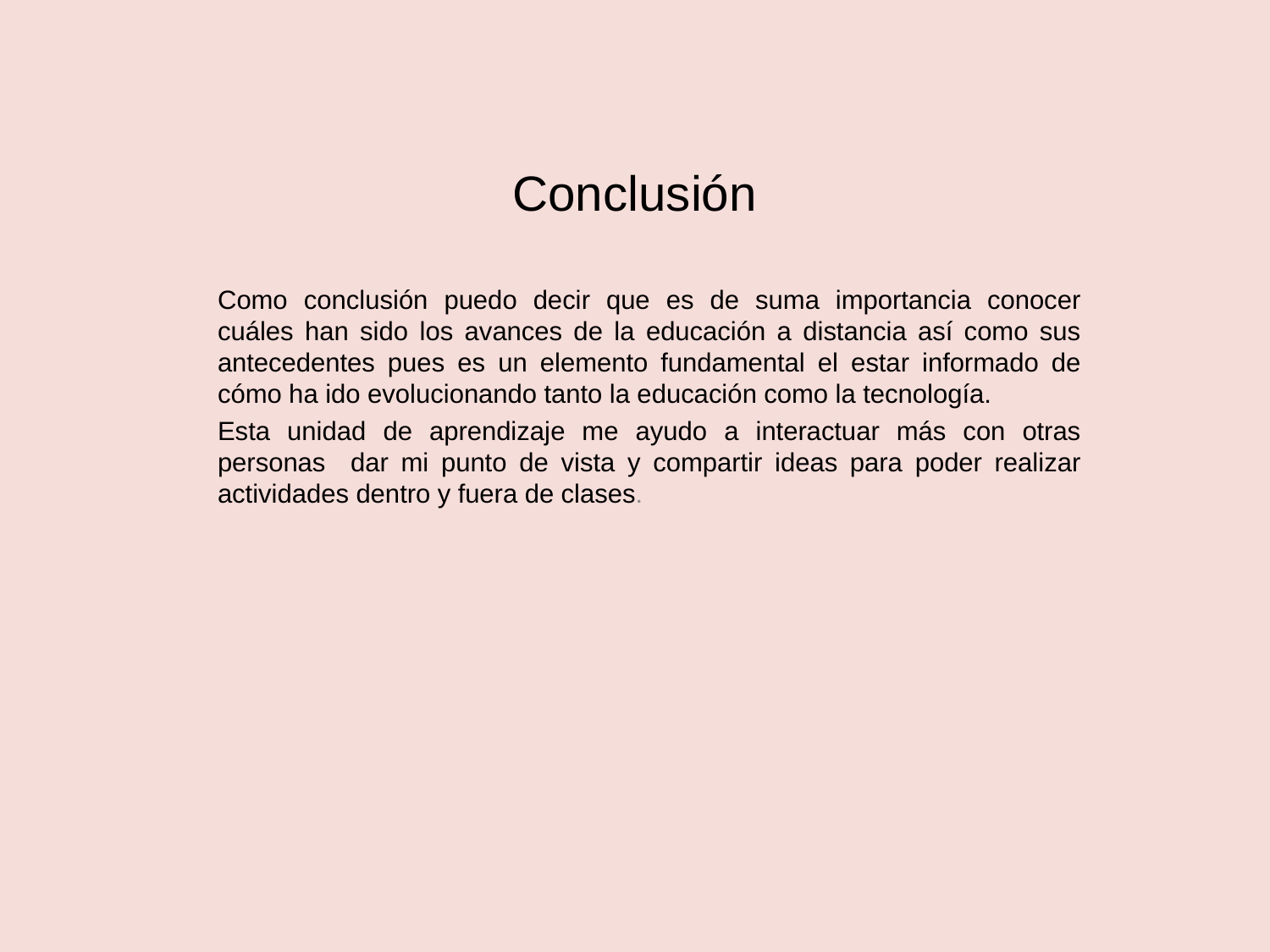

# Conclusión
Como conclusión puedo decir que es de suma importancia conocer cuáles han sido los avances de la educación a distancia así como sus antecedentes pues es un elemento fundamental el estar informado de cómo ha ido evolucionando tanto la educación como la tecnología.
Esta unidad de aprendizaje me ayudo a interactuar más con otras personas  dar mi punto de vista y compartir ideas para poder realizar actividades dentro y fuera de clases.